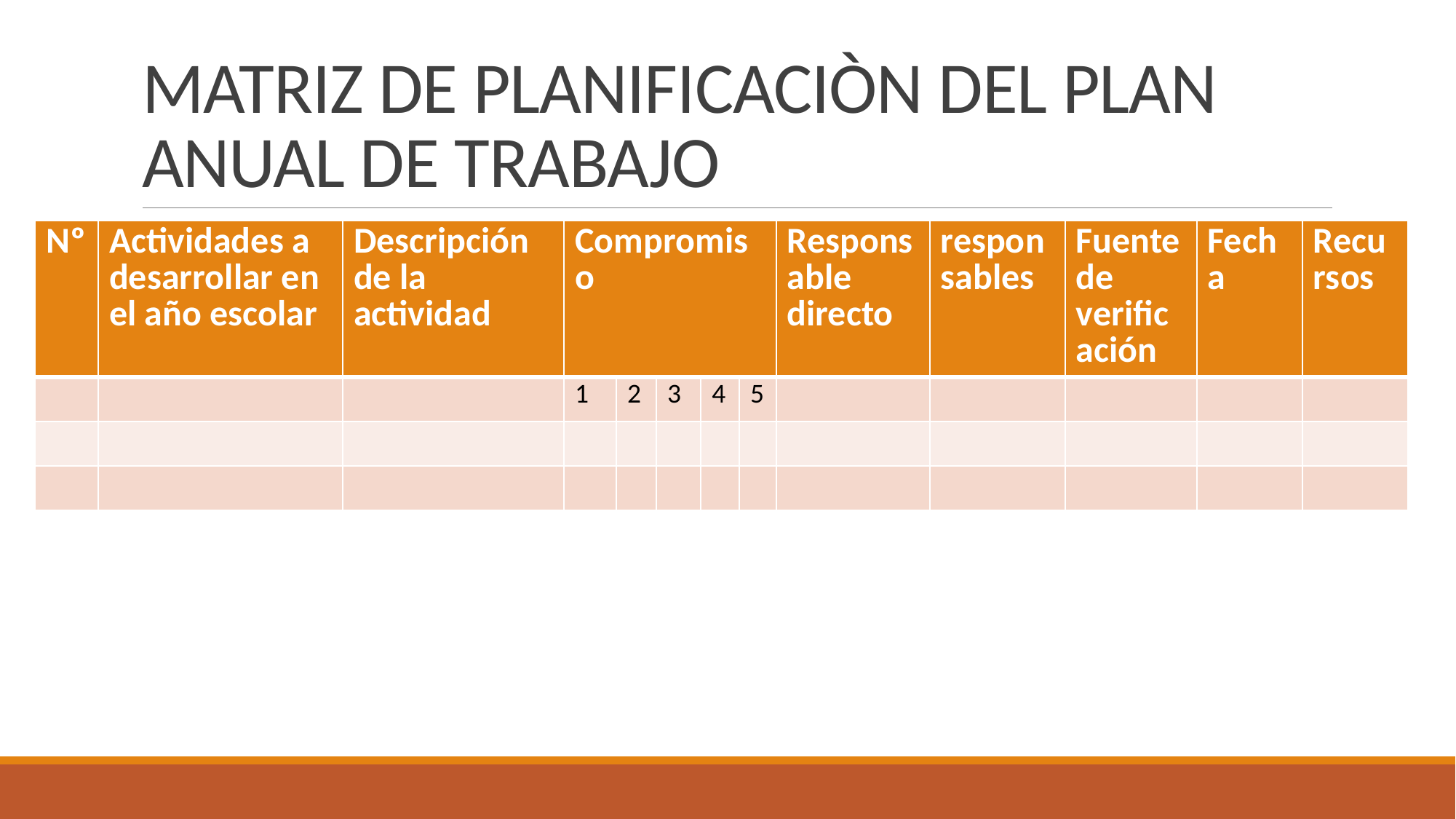

# MATRIZ DE PLANIFICACIÒN DEL PLAN ANUAL DE TRABAJO
| Nº | Actividades a desarrollar en el año escolar | Descripción de la actividad | Compromiso |  |  |  |  | Responsable directo | responsables | Fuente de verificación | Fecha | Recursos |
| --- | --- | --- | --- | --- | --- | --- | --- | --- | --- | --- | --- | --- |
|  |  |  | 1 | 2 | 3 | 4 | 5 |  |  |  |  |  |
|  |  |  |  |  |  |  |  |  |  |  |  |  |
|  |  |  |  |  |  |  |  |  |  |  |  |  |